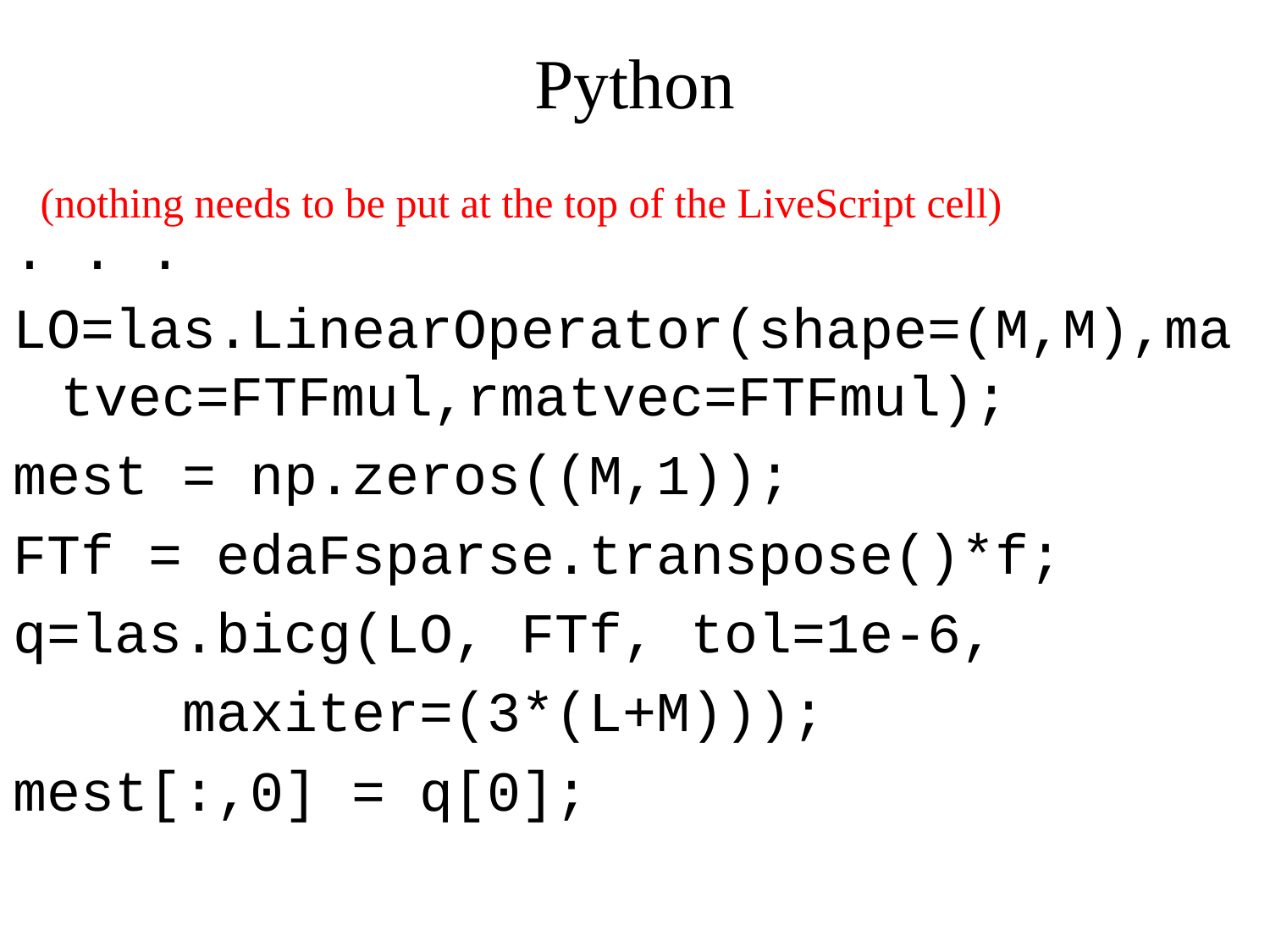

Python

. . .
LO=las.LinearOperator(shape=(M,M),matvec=FTFmul,rmatvec=FTFmul);
mest = np.zeros((M,1));
FTf = edaFsparse.transpose()*f;
q=las.bicg(LO, FTf, tol=1e-6,
     maxiter=(3*(L+M)));
mest[:,0] = q[0];
(nothing needs to be put at the top of the LiveScript cell)